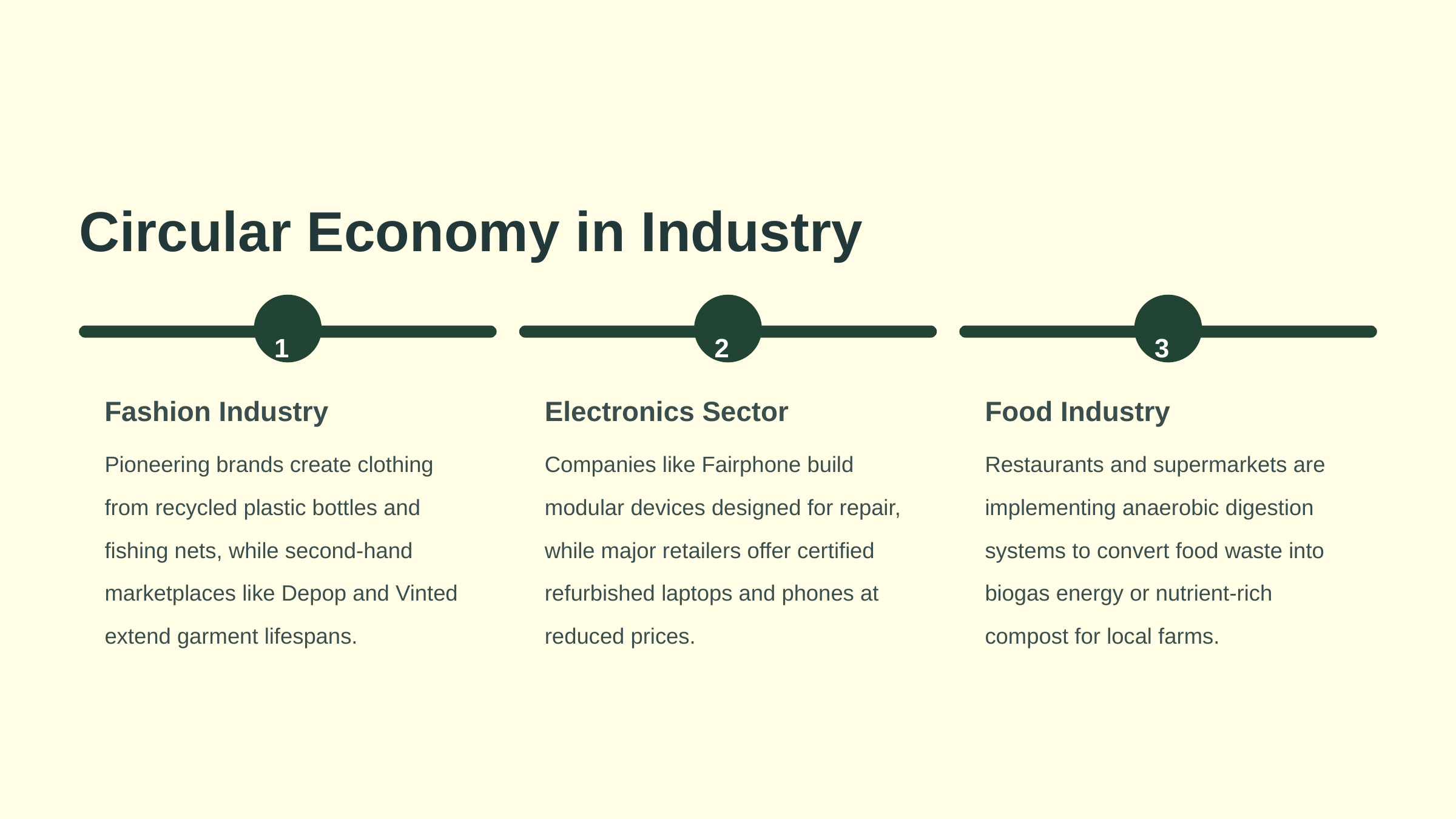

Circular Economy in Industry

1
2
3

Fashion Industry
Electronics Sector
Food Industry
Pioneering brands create clothing from recycled plastic bottles and fishing nets, while second-hand marketplaces like Depop and Vinted extend garment lifespans.
Companies like Fairphone build modular devices designed for repair, while major retailers offer certified refurbished laptops and phones at reduced prices.
Restaurants and supermarkets are implementing anaerobic digestion systems to convert food waste into biogas energy or nutrient-rich compost for local farms.